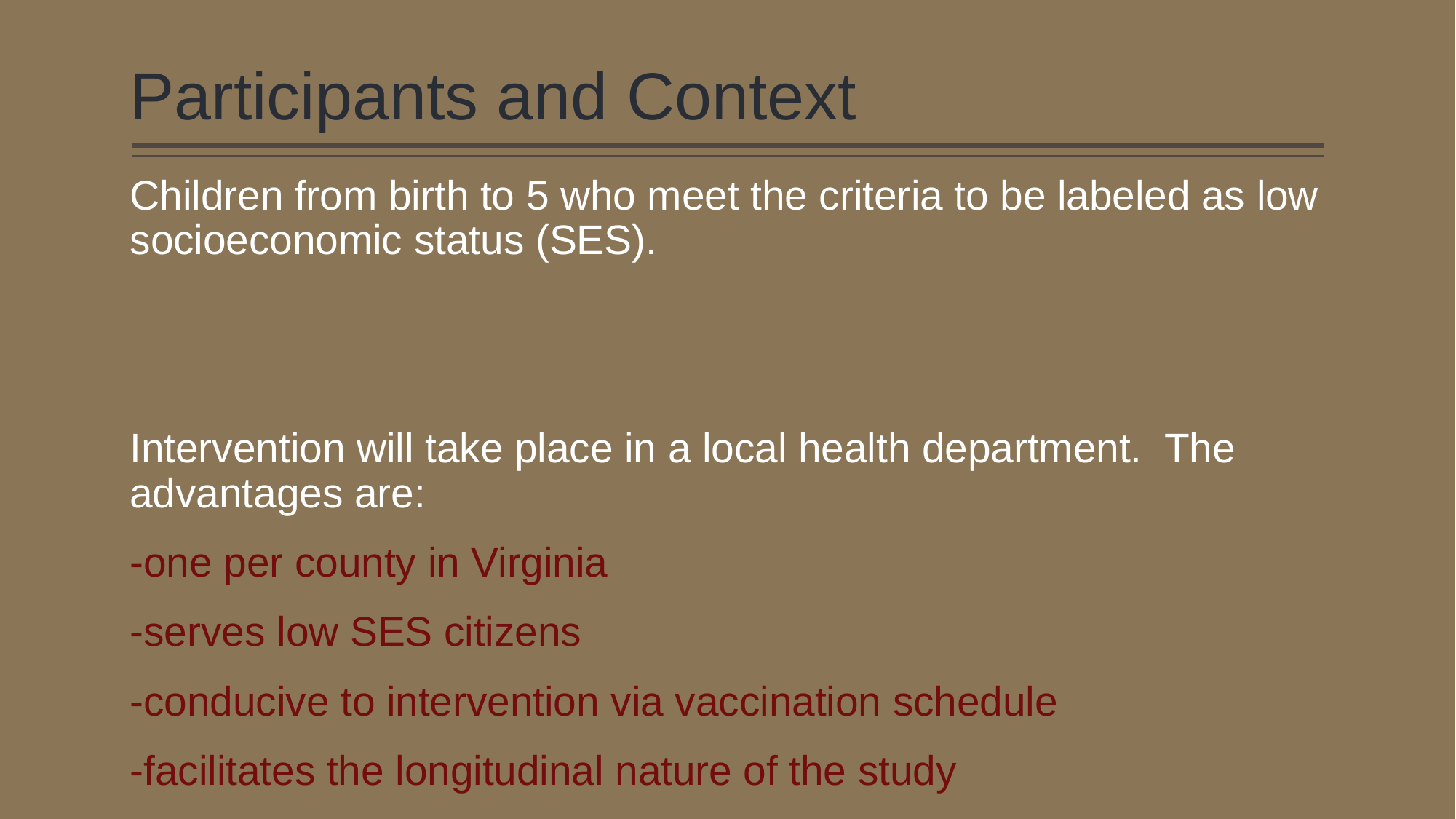

# Participants and Context
Children from birth to 5 who meet the criteria to be labeled as low socioeconomic status (SES).

Intervention will take place in a local health department.  The advantages are:
-one per county in Virginia
-serves low SES citizens
-conducive to intervention via vaccination schedule
-facilitates the longitudinal nature of the study